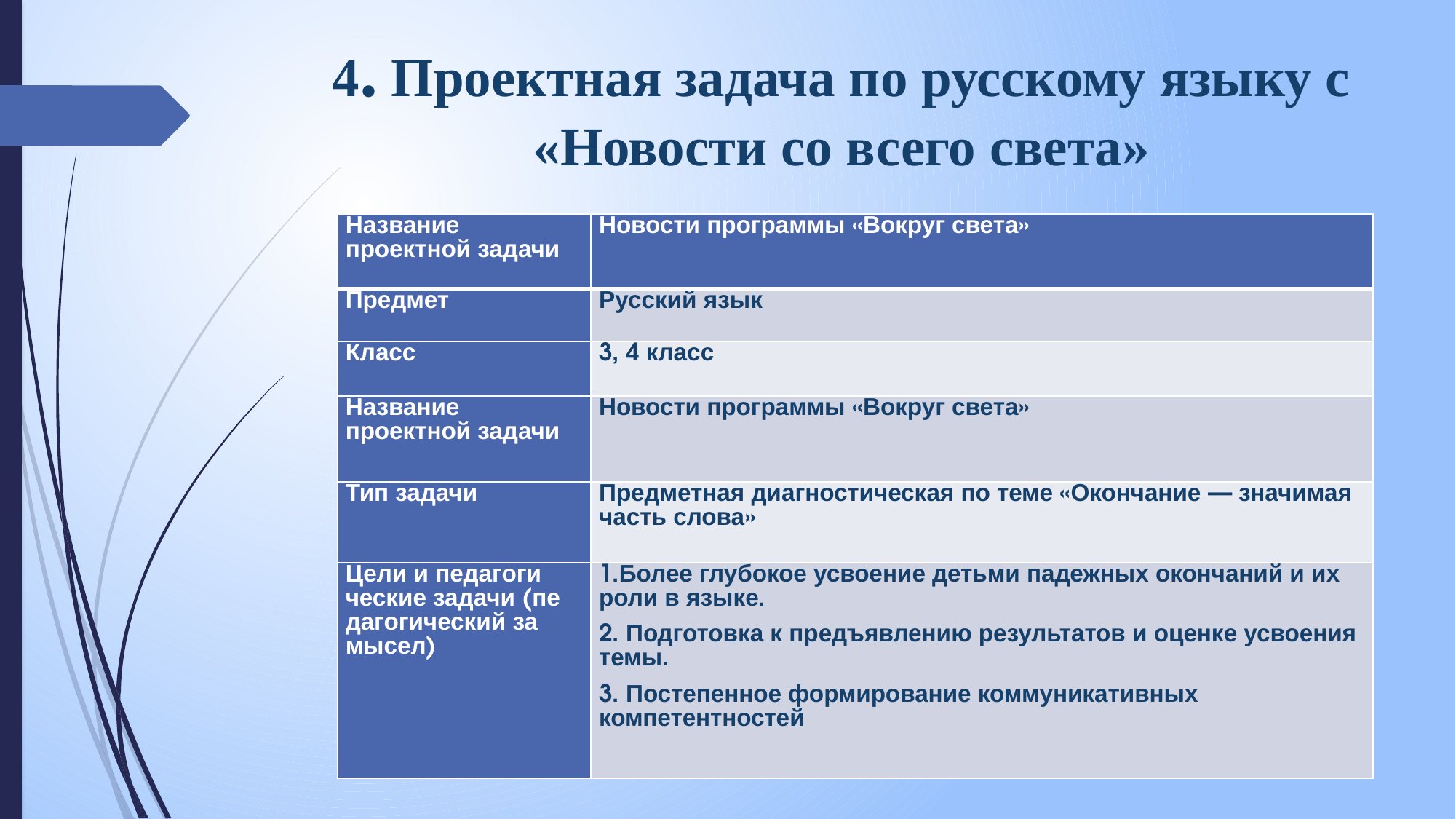

# 4. Проектная задача по русскому языку с «Новости со всего света»
| Название проектной задачи | Новости программы «Вокруг света» |
| --- | --- |
| Предмет | Русский язык |
| Класс | 3, 4 класс |
| Название проектной задачи | Новости программы «Вокруг света» |
| Тип задачи | Предметная диагностическая по теме «Окончание — значимая часть слова» |
| Цели и педагоги­ческие задачи (пе­дагогический за­мысел) | 1.Более глубокое усвоение детьми па­дежных окончаний и их роли в языке. 2. Подготовка к предъявлению результа­тов и оценке усвоения темы. 3. Постепенное формирование коммуни­кативных компетентностей |